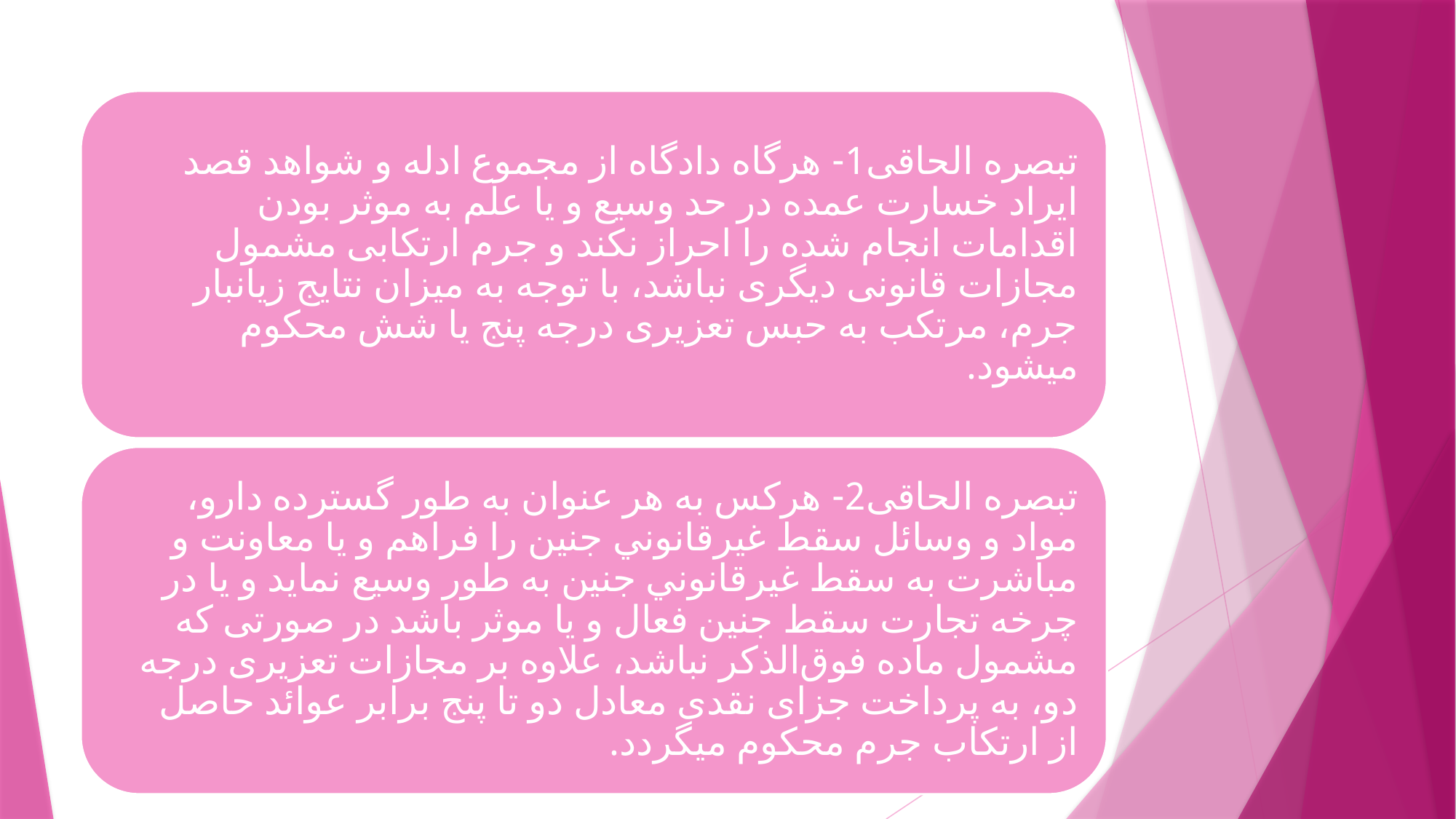

تبصره الحاقی1- هرگاه دادگاه از مجموع ادله و شواهد قصد ایراد خسارت عمده در حد وسیع و یا علم به موثر بودن اقدامات انجام شده را احراز نکند و جرم ارتکابی مشمول مجازات قانونی دیگری نباشد، با توجه به میزان نتایج زیانبار جرم، مرتکب به حبس تعزیری درجه پنج یا شش محکوم میشود.
تبصره الحاقی2- هركس به هر عنوان به طور گسترده دارو، مواد و وسائل سقط غيرقانوني جنين را فراهم و يا معاونت و مباشرت به سقط غيرقانوني جنين به طور وسيع نماید و يا در چرخه تجارت سقط جنين فعال و يا موثر باشد در صورتی که مشمول ماده فوق‌الذکر نباشد،‌ علاوه بر مجازات تعزیری درجه دو، به پرداخت جزای نقدی معادل دو تا پنج برابر عوائد حاصل از ارتكاب جرم محکوم میگردد.